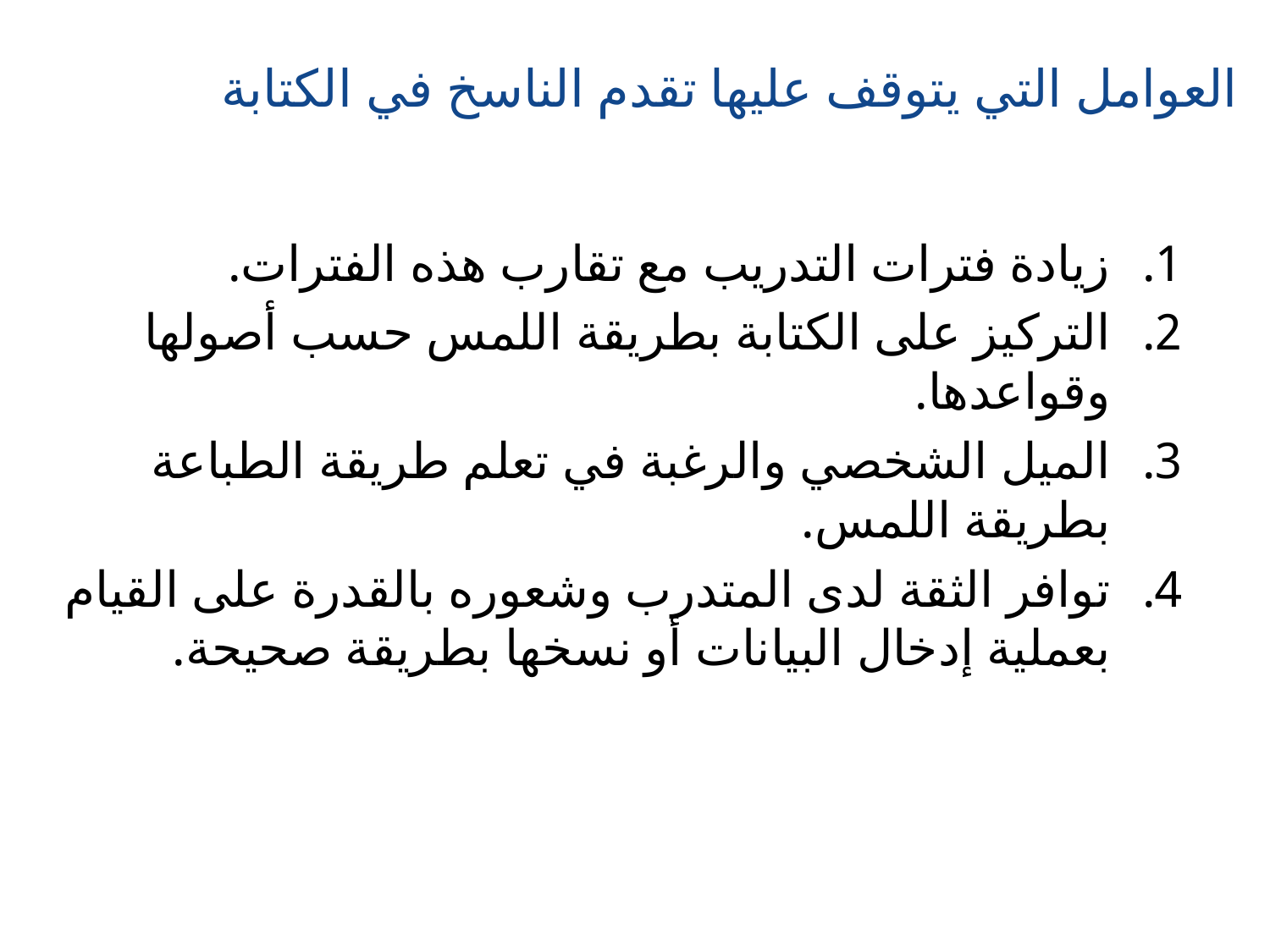

العوامل التي يتوقف عليها تقدم الناسخ في الكتابة

زيادة فترات التدريب مع تقارب هذه الفترات.
التركيز على الكتابة بطريقة اللمس حسب أصولها وقواعدها.
الميل الشخصي والرغبة في تعلم طريقة الطباعة بطريقة اللمس.
توافر الثقة لدى المتدرب وشعوره بالقدرة على القيام بعملية إدخال البيانات أو نسخها بطريقة صحيحة.